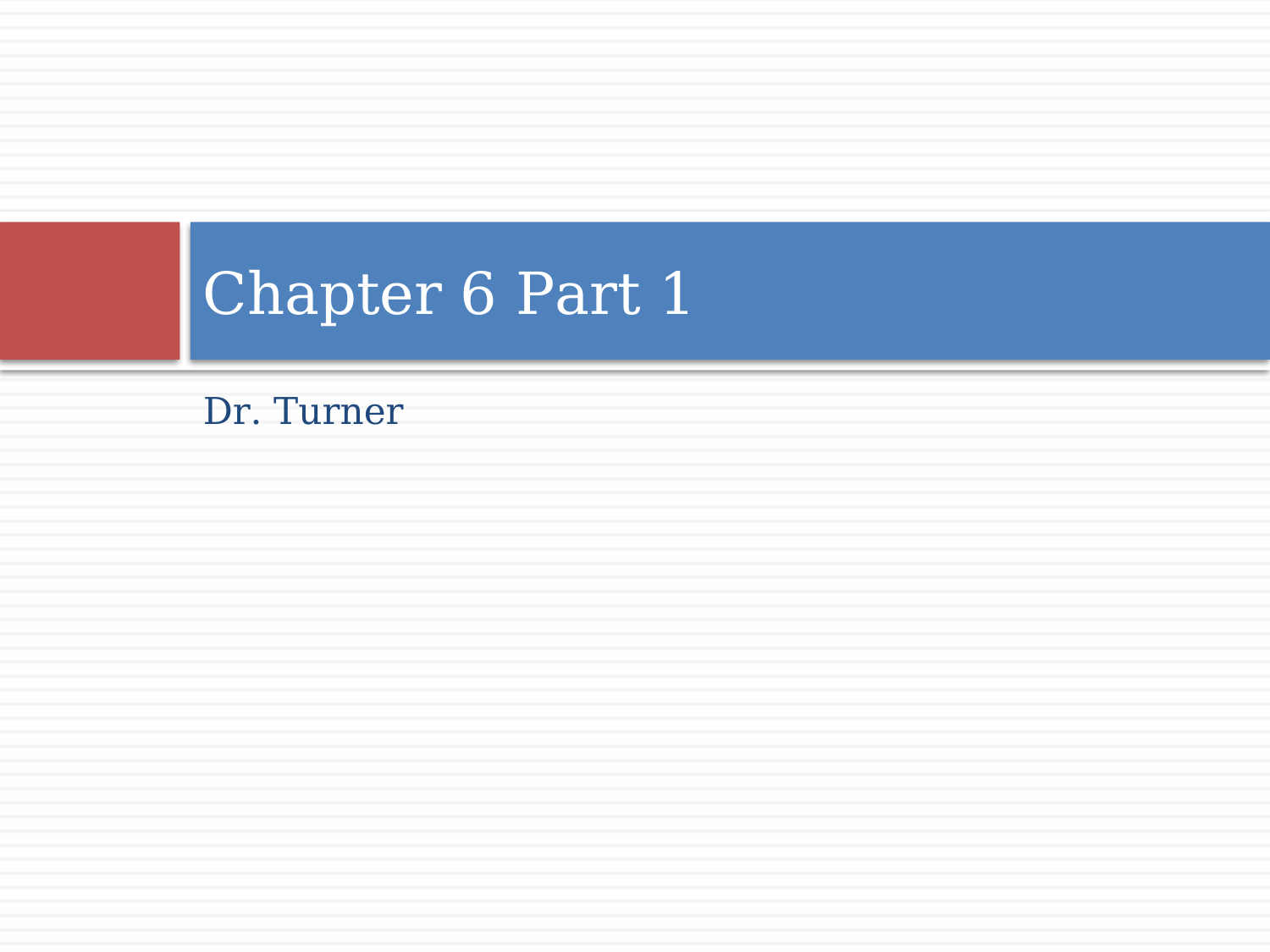

# Chapter 6 Part 1
Dr. Turner